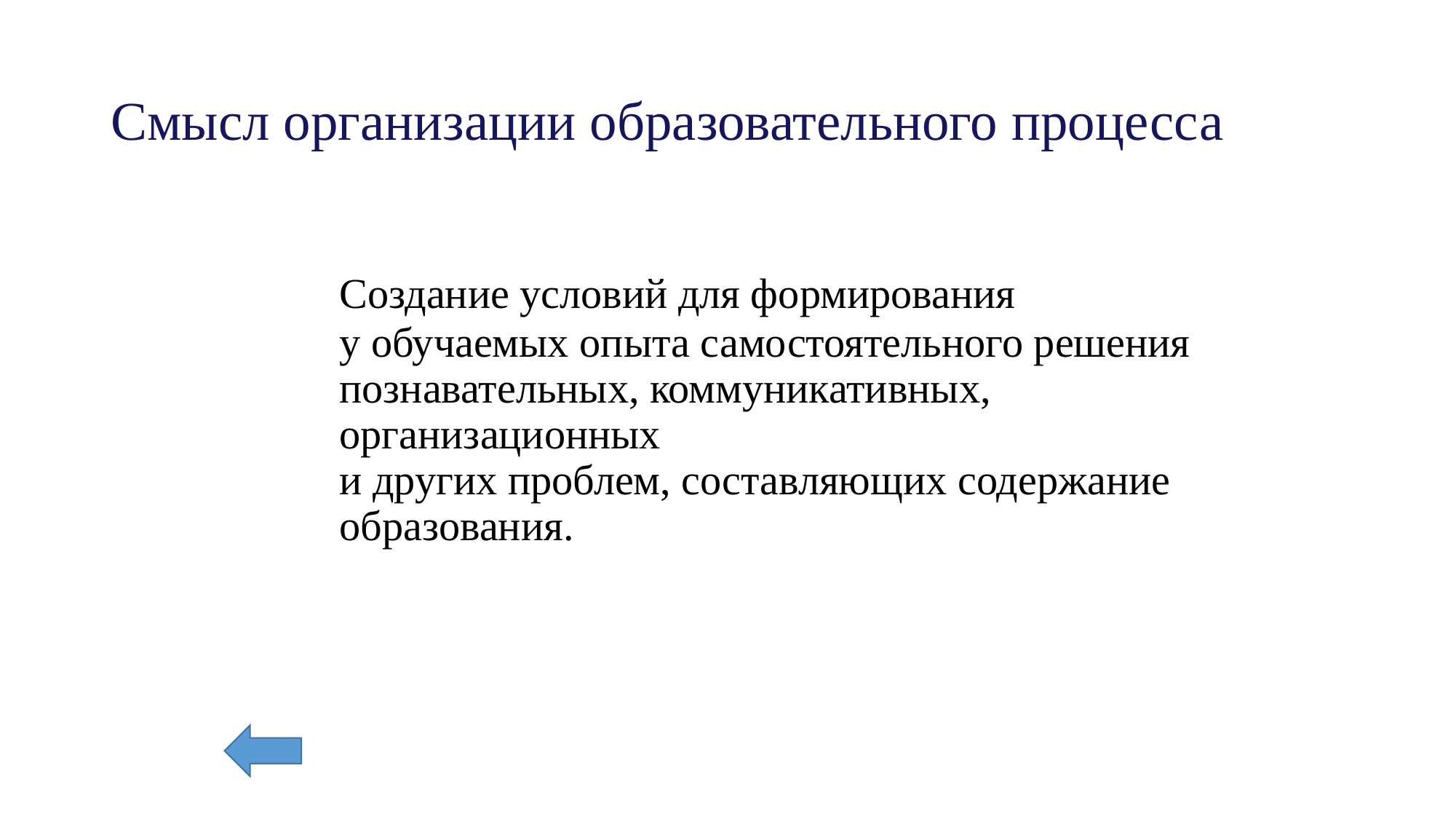

# Смысл организации образовательного процесса
	Создание условий для формирования
у обучаемых опыта самостоятельного решения познавательных, коммуникативных, организационных
и других проблем, составляющих содержание образования.